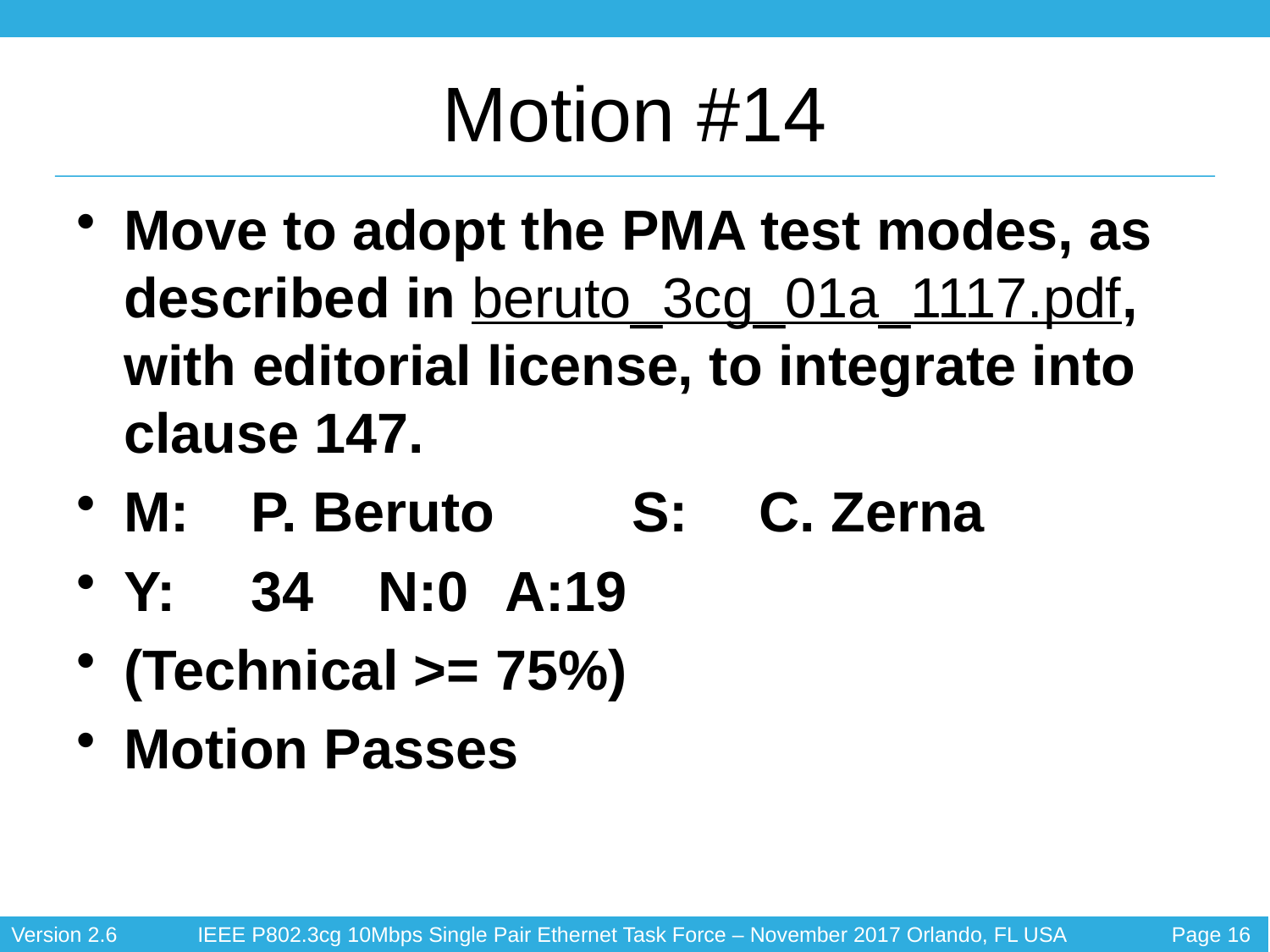

# Motion #14
Move to adopt the PMA test modes, as described in beruto_3cg_01a_1117.pdf, with editorial license, to integrate into clause 147.
M:	P. Beruto		S: 	C. Zerna
Y:	34	N:0	A:19
(Technical >= 75%)
Motion Passes